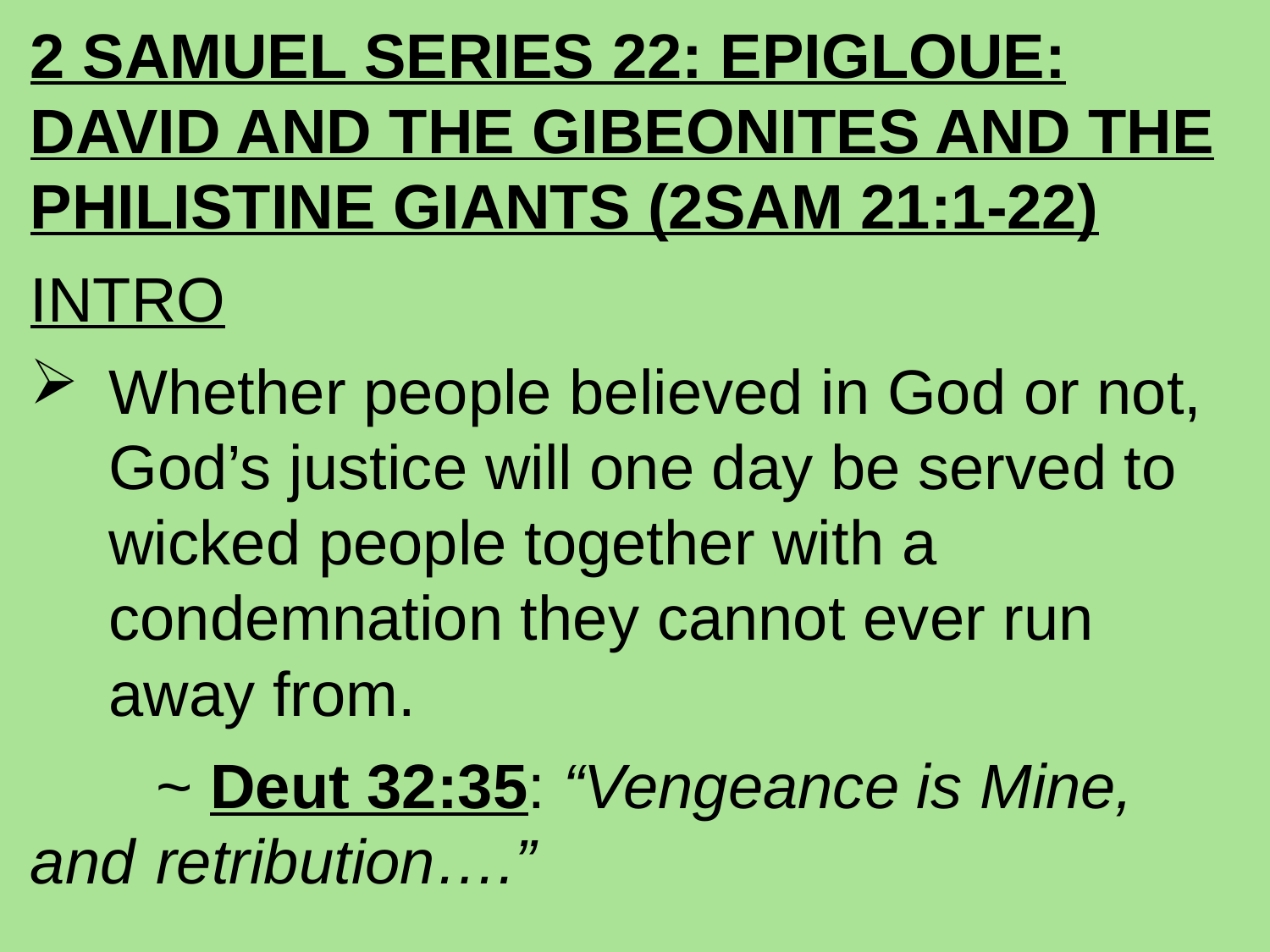

2 SAMUEL SERIES 22: EPIGLOUE: DAVID AND THE GIBEONITES AND THE PHILISTINE GIANTS (2SAM 21:1-22)
INTRO
Whether people believed in God or not, God’s justice will one day be served to wicked people together with a condemnation they cannot ever run away from.
		~ Deut 32:35: “Vengeance is Mine, and 					retribution….”